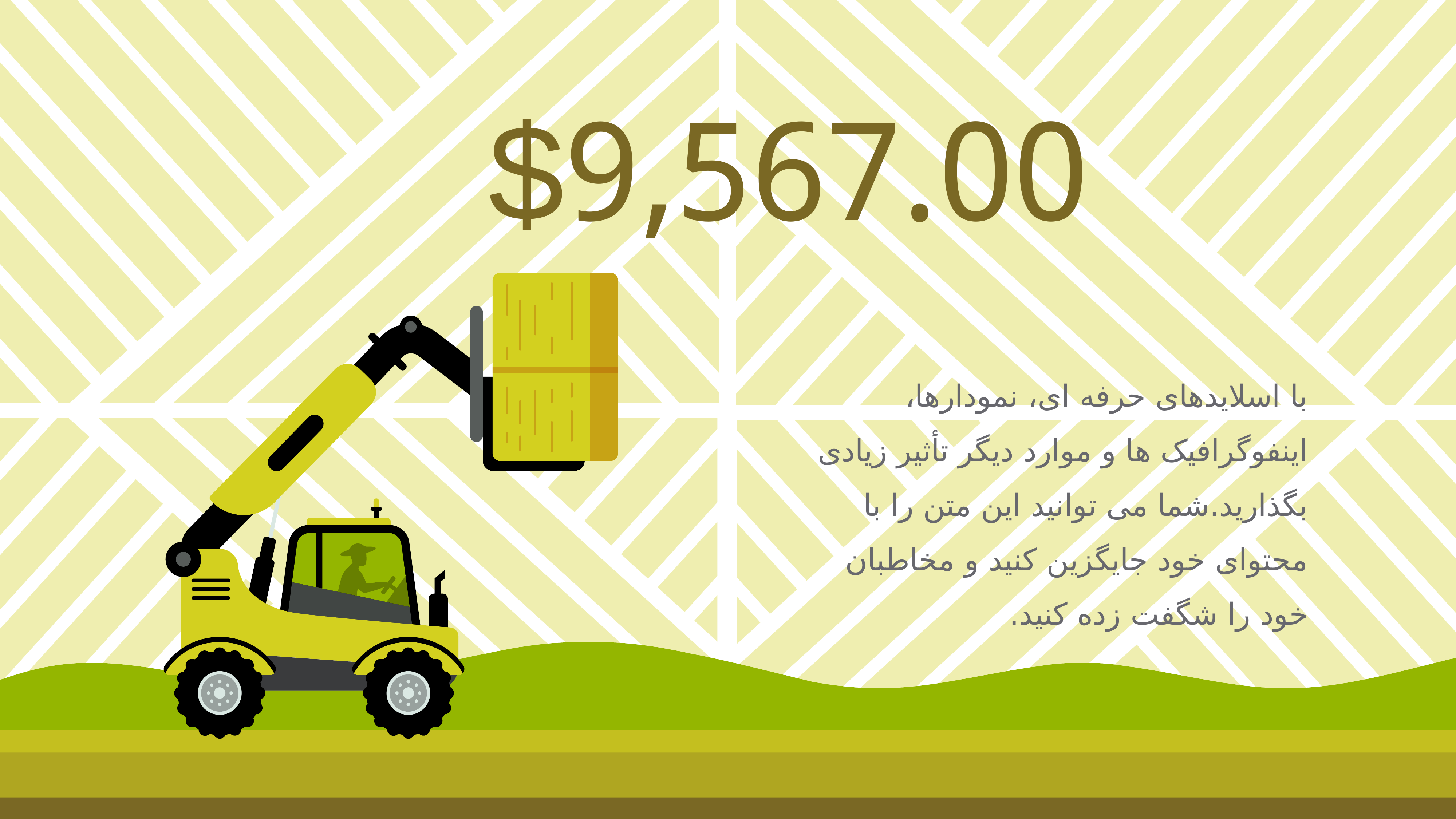

$9,567.00

با اسلایدهای حرفه ای، نمودارها، اینفوگرافیک ها و موارد دیگر تأثیر زیادی بگذارید.شما می توانید این متن را با محتوای خود جایگزین کنید و مخاطبان خود را شگفت زده کنید.